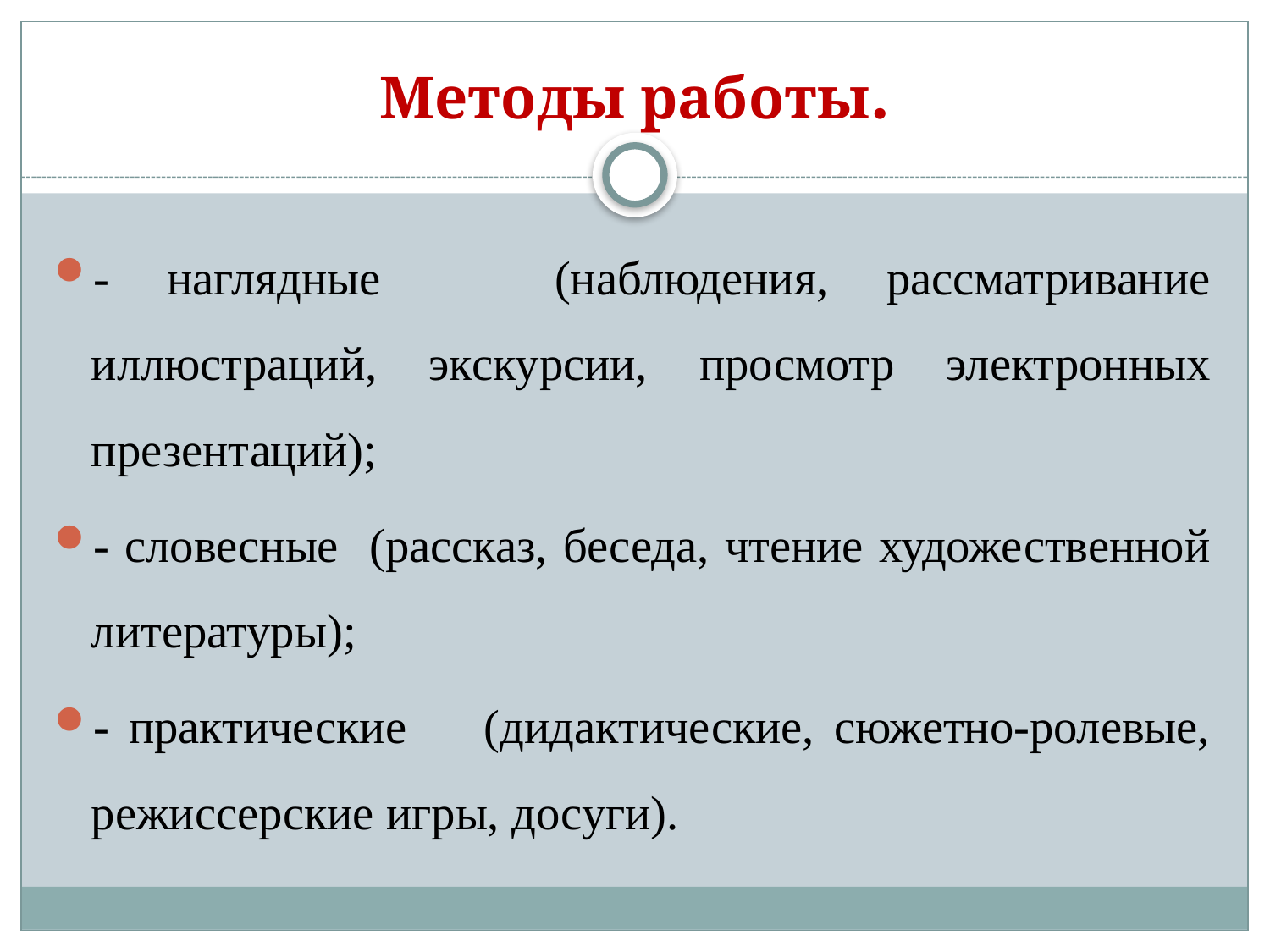

# Методы работы.
- наглядные   (наблюдения, рассматривание иллюстраций, экскурсии, просмотр электронных презентаций);
- словесные  (рассказ, беседа, чтение художественной литературы);
- практические    (дидактические, сюжетно-ролевые, режиссерские игры, досуги).